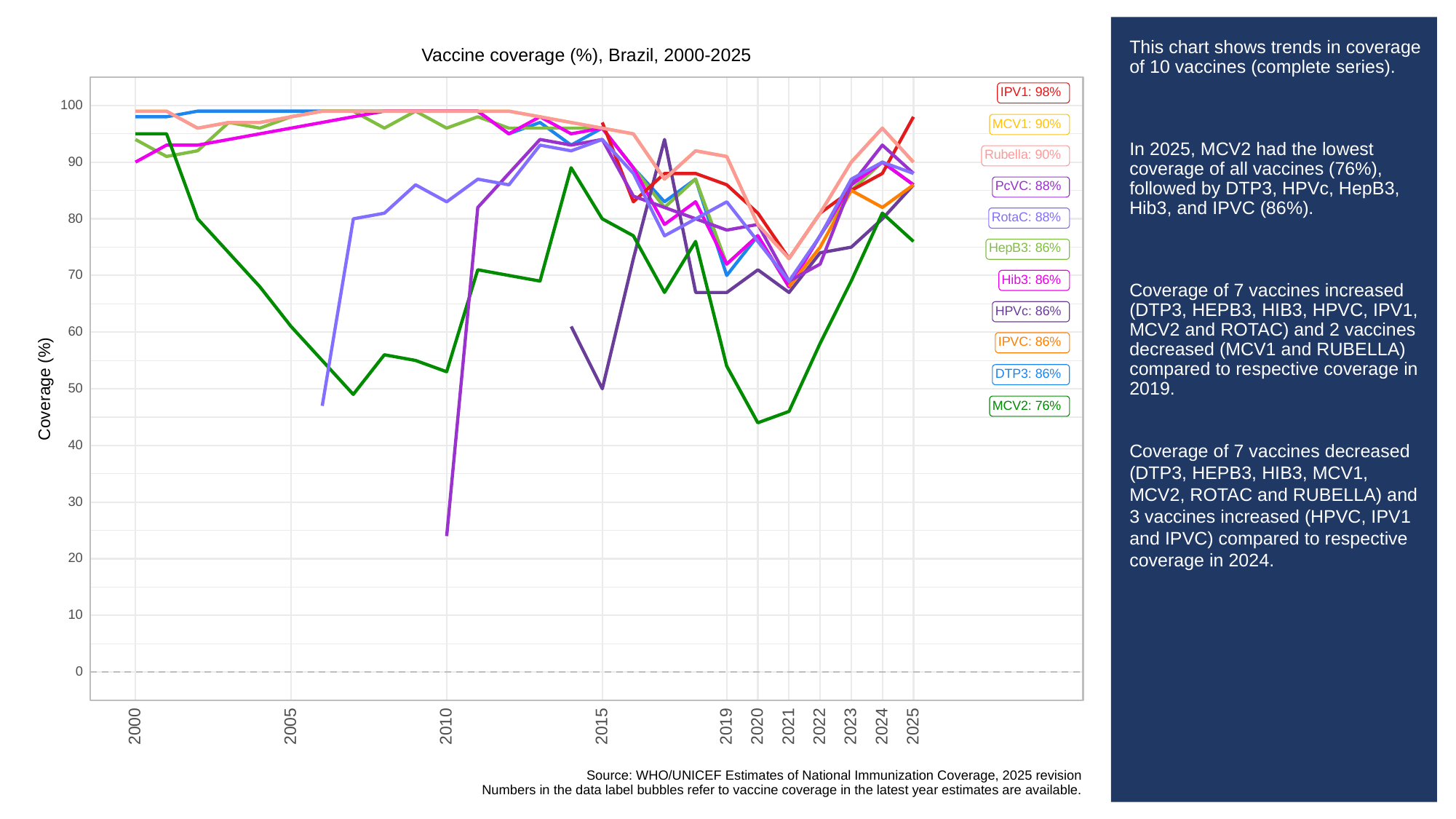

# This chart shows trends in coverage of 10 vaccines (complete series).

In 2025, MCV2 had the lowest coverage of all vaccines (76%), followed by DTP3, HPVc, HepB3, Hib3, and IPVC (86%).

Coverage of 7 vaccines increased (DTP3, HEPB3, HIB3, HPVC, IPV1, MCV2 and ROTAC) and 2 vaccines decreased (MCV1 and RUBELLA) compared to respective coverage in 2019.

Coverage of 7 vaccines decreased (DTP3, HEPB3, HIB3, MCV1, MCV2, ROTAC and RUBELLA) and 3 vaccines increased (HPVC, IPV1 and IPVC) compared to respective coverage in 2024.

Vaccine coverage (%), Brazil, 2000-2025

IPV1: 98%

100

MCV1: 90%

Rubella: 90%

90

PcVC: 88%

RotaC: 88%
80

HepB3: 86%

70
Hib3: 86%

HPVc: 86%
60

IPVC: 86%

DTP3: 86%
Coverage (%)
50

MCV2: 76%

40

30

20

10

0

2023
2000
2005
2010
2015
2019
2020
2021
2022
2024
2025
Source: WHO/UNICEF Estimates of National Immunization Coverage, 2025 revision
Numbers in the data label bubbles refer to vaccine coverage in the latest year estimates are available.